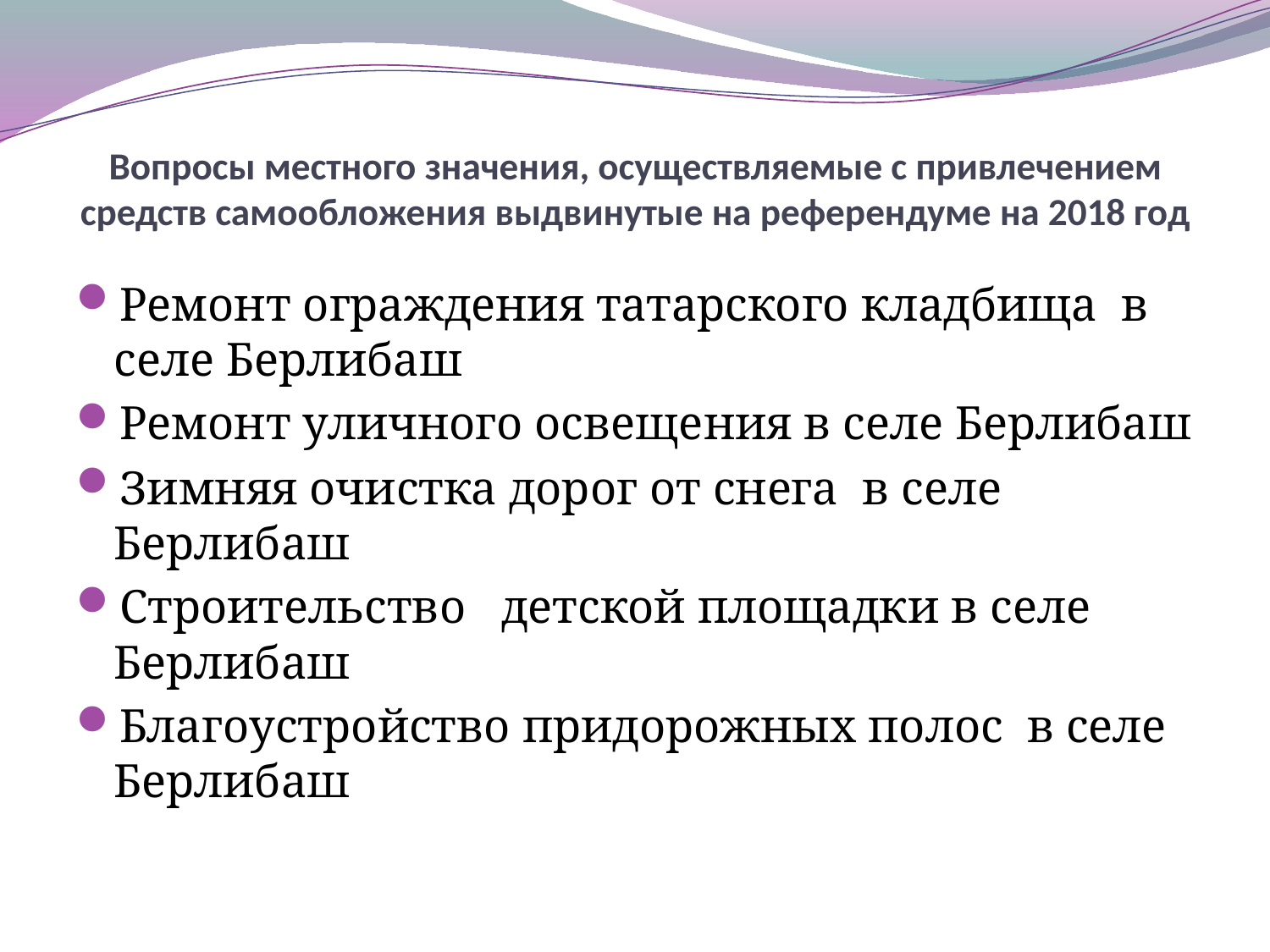

# Вопросы местного значения, осуществляемые с привлечением средств самообложения выдвинутые на референдуме на 2018 год
Ремонт ограждения татарского кладбища  в селе Берлибаш
Ремонт уличного освещения в селе Берлибаш
Зимняя очистка дорог от снега  в селе Берлибаш
Строительство   детской площадки в селе Берлибаш
Благоустройство придорожных полос  в селе Берлибаш